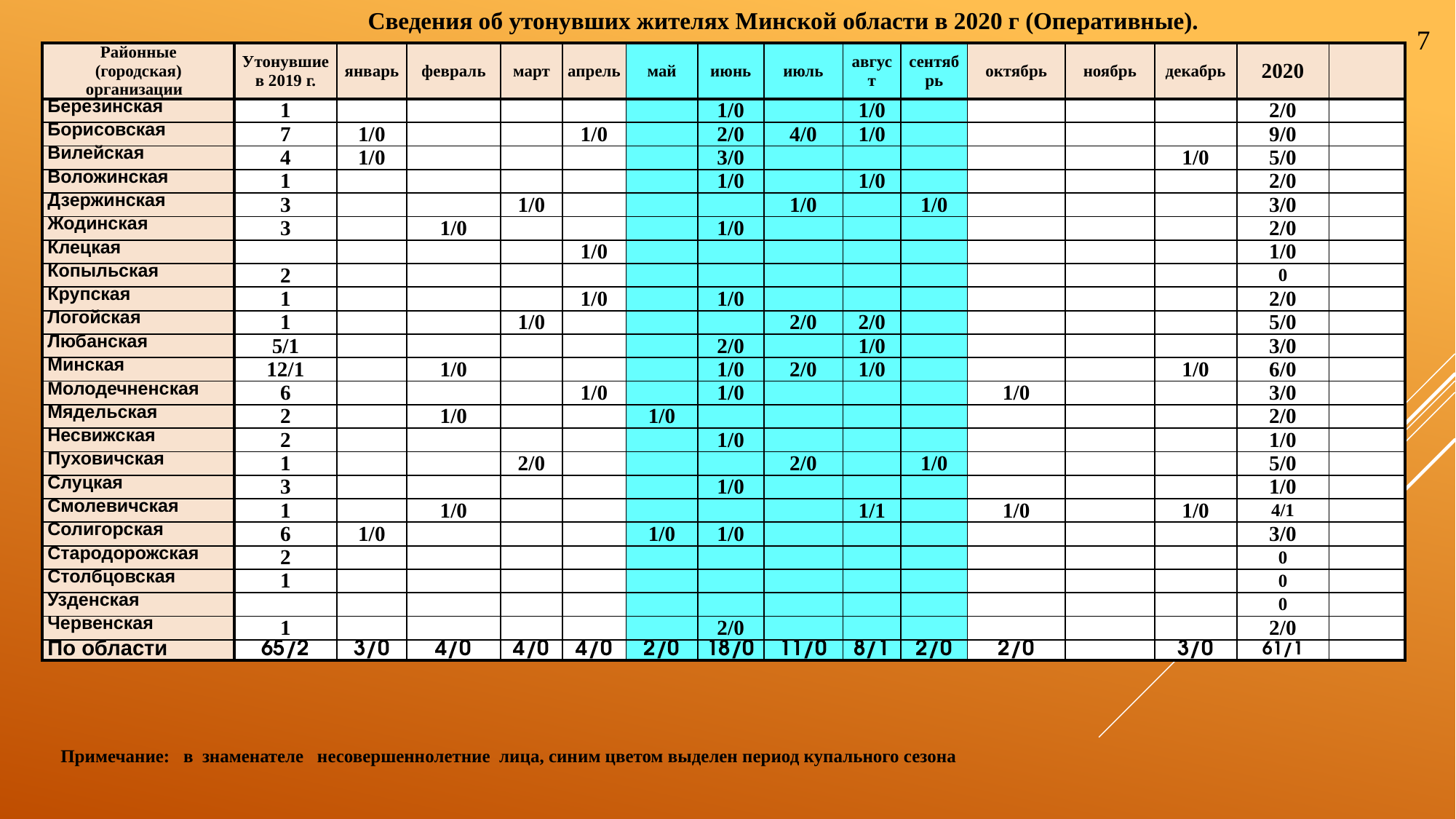

Сведения об утонувших жителях Минской области в 2020 г (Оперативные).
7
| Районные (городская) организации | Утонувшие в 2019 г. | январь | февраль | март | апрель | май | июнь | июль | август | сентябрь | октябрь | ноябрь | декабрь | 2020 |  |
| --- | --- | --- | --- | --- | --- | --- | --- | --- | --- | --- | --- | --- | --- | --- | --- |
| Березинская | 1 |  |  |  |  |  | 1/0 |  | 1/0 |  |  |  |  | 2/0 |  |
| Борисовская | 7 | 1/0 |  |  | 1/0 |  | 2/0 | 4/0 | 1/0 |  |  |  |  | 9/0 |  |
| Вилейская | 4 | 1/0 |  |  |  |  | 3/0 |  |  |  |  |  | 1/0 | 5/0 |  |
| Воложинская | 1 |  |  |  |  |  | 1/0 |  | 1/0 |  |  |  |  | 2/0 |  |
| Дзержинская | 3 |  |  | 1/0 |  |  |  | 1/0 |  | 1/0 |  |  |  | 3/0 |  |
| Жодинская | 3 |  | 1/0 |  |  |  | 1/0 |  |  |  |  |  |  | 2/0 |  |
| Клецкая |  |  |  |  | 1/0 |  |  |  |  |  |  |  |  | 1/0 |  |
| Копыльская | 2 |  |  |  |  |  |  |  |  |  |  |  |  | 0 |  |
| Крупская | 1 |  |  |  | 1/0 |  | 1/0 |  |  |  |  |  |  | 2/0 |  |
| Логойская | 1 |  |  | 1/0 |  |  |  | 2/0 | 2/0 |  |  |  |  | 5/0 |  |
| Любанская | 5/1 |  |  |  |  |  | 2/0 |  | 1/0 |  |  |  |  | 3/0 |  |
| Минская | 12/1 |  | 1/0 |  |  |  | 1/0 | 2/0 | 1/0 |  |  |  | 1/0 | 6/0 |  |
| Молодечненская | 6 |  |  |  | 1/0 |  | 1/0 |  |  |  | 1/0 |  |  | 3/0 |  |
| Мядельская | 2 |  | 1/0 |  |  | 1/0 |  |  |  |  |  |  |  | 2/0 |  |
| Несвижская | 2 |  |  |  |  |  | 1/0 |  |  |  |  |  |  | 1/0 |  |
| Пуховичская | 1 |  |  | 2/0 |  |  |  | 2/0 |  | 1/0 |  |  |  | 5/0 |  |
| Слуцкая | 3 |  |  |  |  |  | 1/0 |  |  |  |  |  |  | 1/0 |  |
| Смолевичская | 1 |  | 1/0 |  |  |  |  |  | 1/1 |  | 1/0 |  | 1/0 | 4/1 |  |
| Солигорская | 6 | 1/0 |  |  |  | 1/0 | 1/0 |  |  |  |  |  |  | 3/0 |  |
| Стародорожская | 2 |  |  |  |  |  |  |  |  |  |  |  |  | 0 |  |
| Столбцовская | 1 |  |  |  |  |  |  |  |  |  |  |  |  | 0 |  |
| Узденская |  |  |  |  |  |  |  |  |  |  |  |  |  | 0 |  |
| Червенская | 1 |  |  |  |  |  | 2/0 |  |  |  |  |  |  | 2/0 |  |
| По области | 65/2 | 3/0 | 4/0 | 4/0 | 4/0 | 2/0 | 18/0 | 11/0 | 8/1 | 2/0 | 2/0 |  | 3/0 | 61/1 |  |
      Примечание:   в  знаменателе   несовершеннолетние  лица, синим цветом выделен период купального сезона